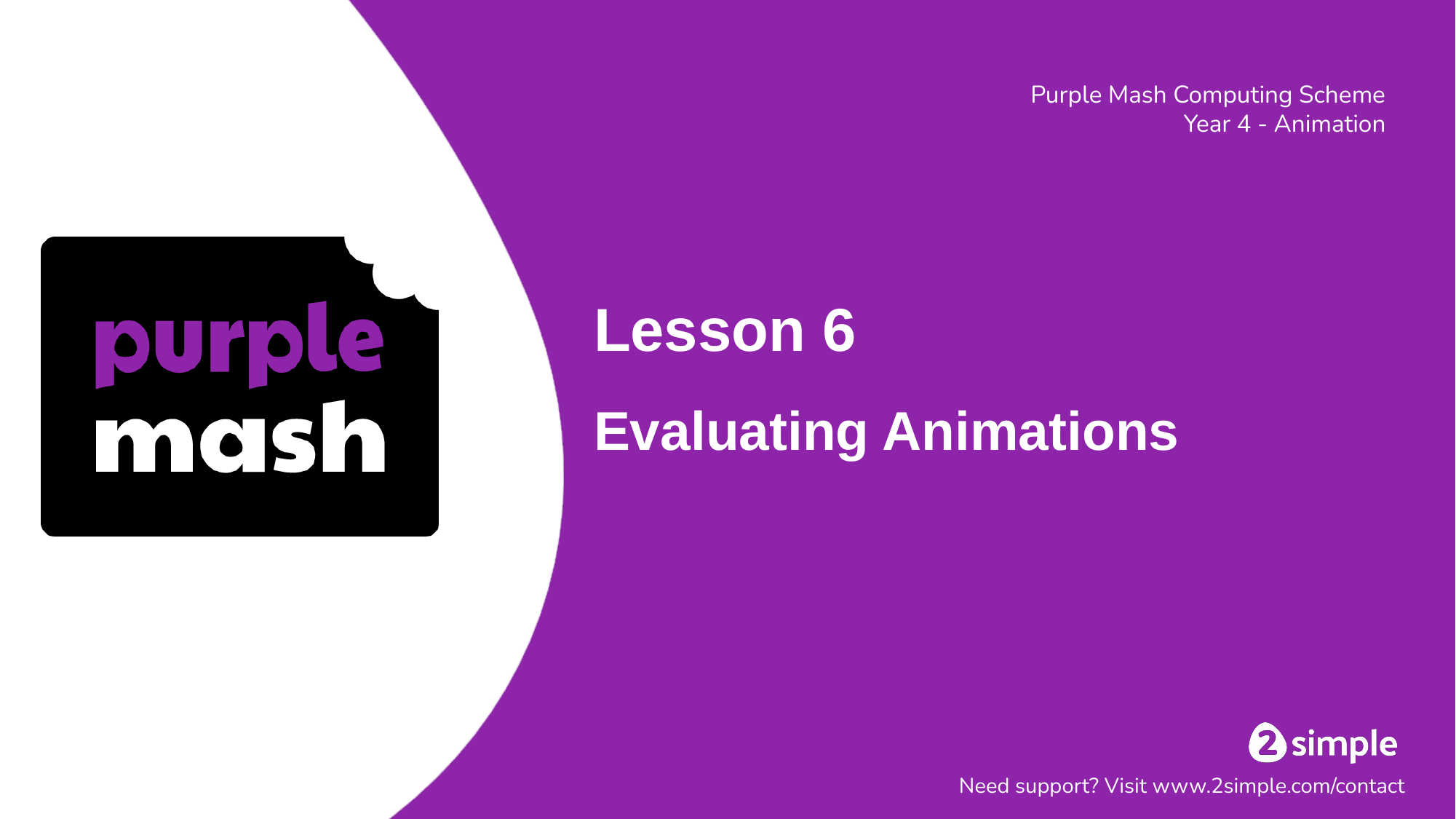

# Lesson 6
Evaluating Animations
Need support? Visit www.2simple.com/contact